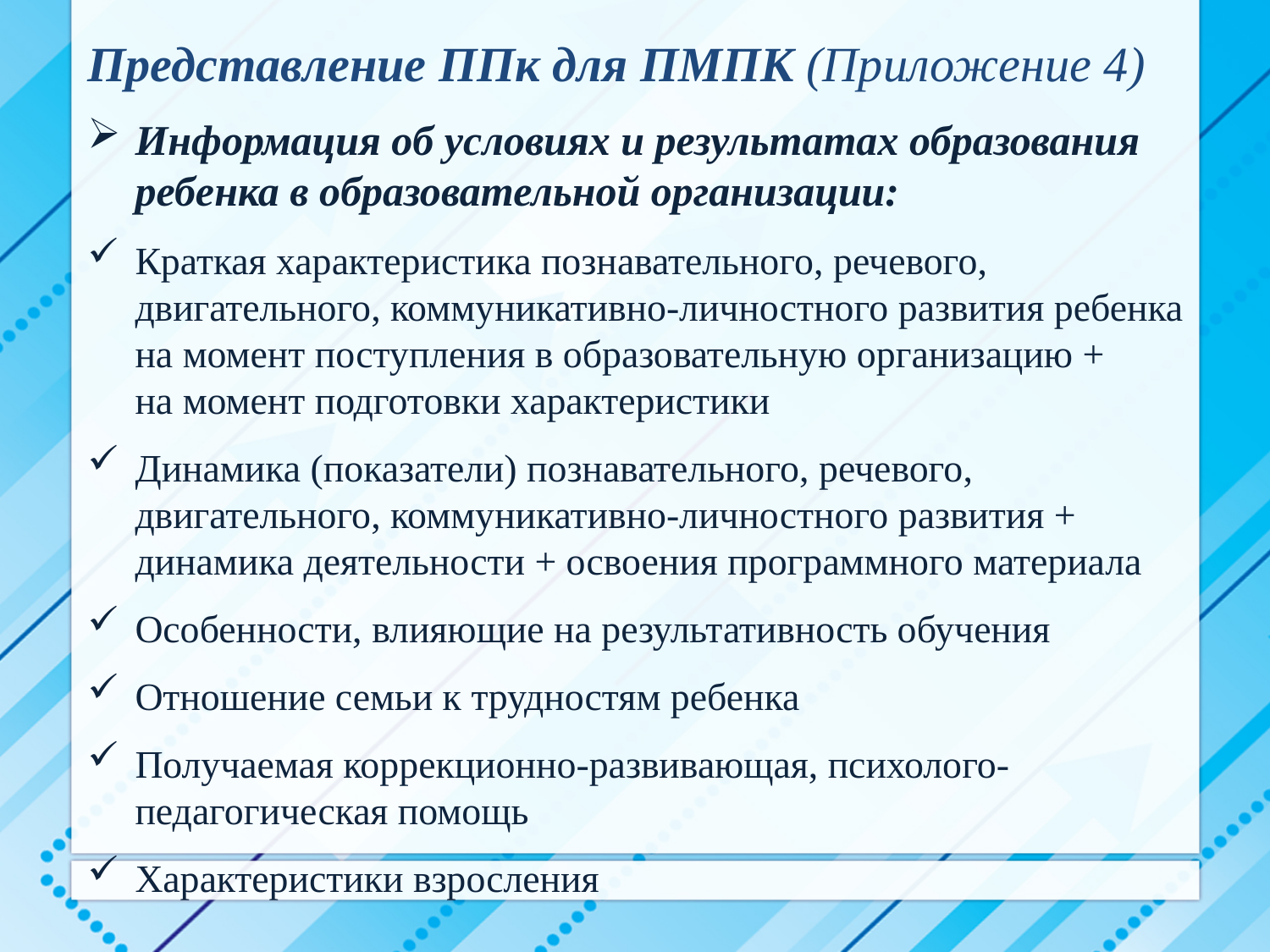

Представление ППк для ПМПК (Приложение 4)
Информация об условиях и результатах образования ребенка в образовательной организации:
Краткая характеристика познавательного, речевого, двигательного, коммуникативно-личностного развития ребенка на момент поступления в образовательную организацию +         на момент подготовки характеристики
Динамика (показатели) познавательного, речевого, двигательного, коммуникативно-личностного развития + динамика деятельности + освоения программного материала
Особенности, влияющие на результативность обучения
Отношение семьи к трудностям ребенка
Получаемая коррекционно-развивающая, психолого-педагогическая помощь
Характеристики взросления